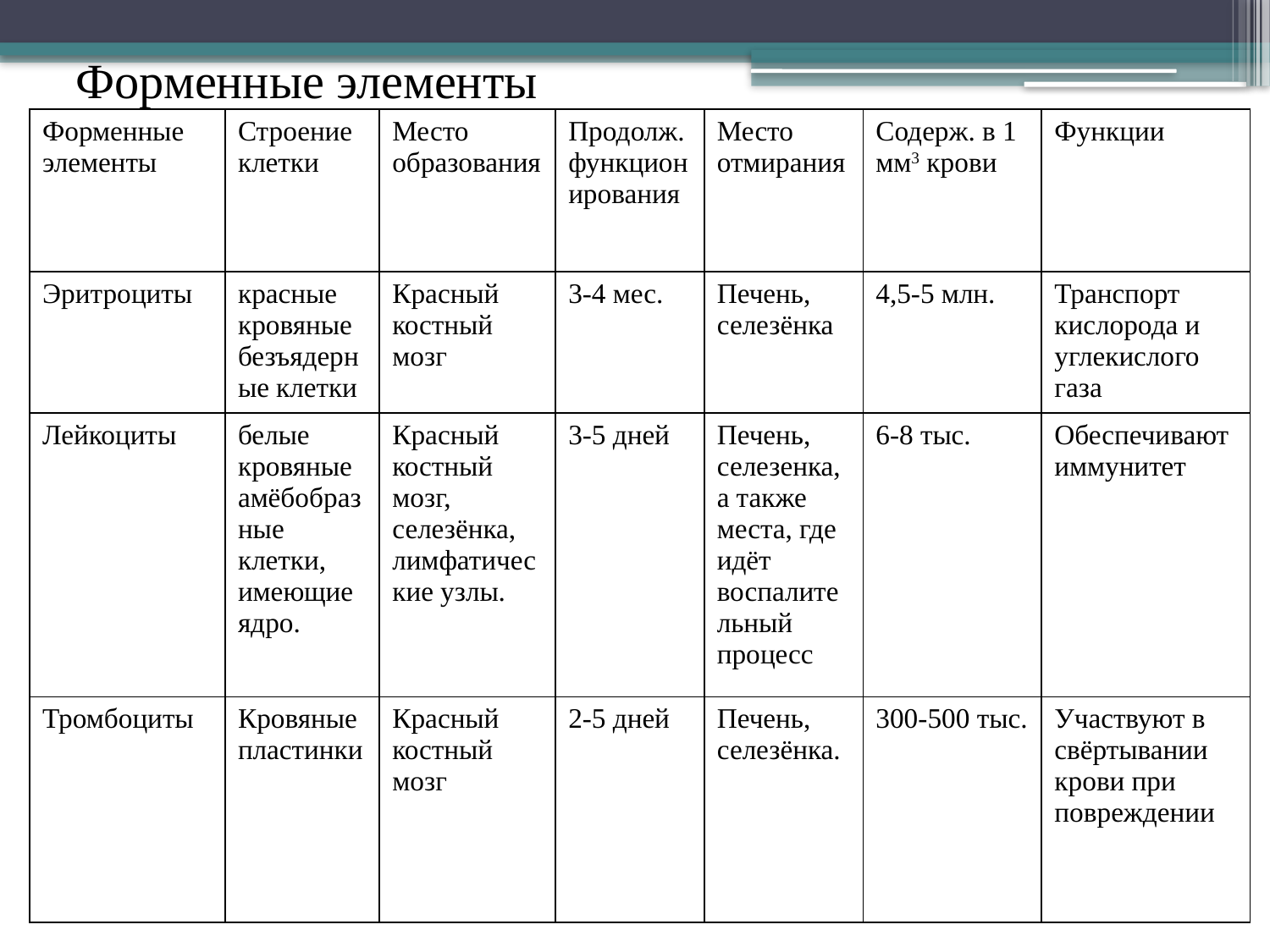

# Форменные элементы
| Форменные элементы | Строение клетки | Место образования | Продолж. функционирования | Место отмирания | Содерж. в 1 мм3 крови | Функции |
| --- | --- | --- | --- | --- | --- | --- |
| Эритроциты | красные кровяные безъядерные клетки | Красный костный мозг | 3-4 мес. | Печень, селезёнка | 4,5-5 млн. | Транспорт кислорода и углекислого газа |
| Лейкоциты | белые кровяные амёбобразные клетки, имеющие ядро. | Красный костный мозг, селезёнка, лимфатические узлы. | 3-5 дней | Печень, селезенка, а также места, где идёт воспалительный процесс | 6-8 тыс. | Обеспечивают иммунитет |
| Тромбоциты | Кровяные пластинки | Красный костный мозг | 2-5 дней | Печень, селезёнка. | 300-500 тыс. | Участвуют в свёртывании крови при повреждении |